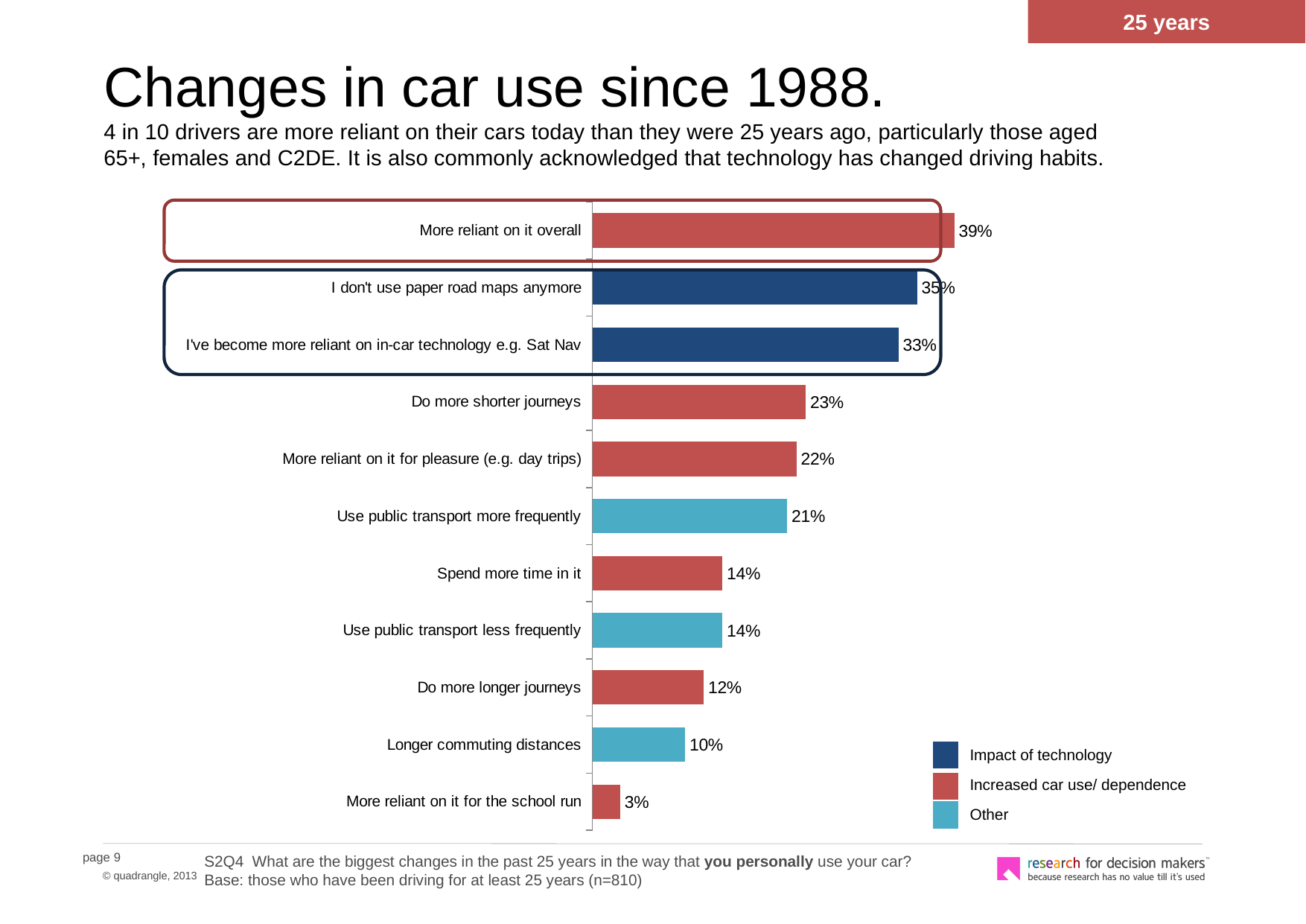

25 years
# Changes in car use since 1988. 4 in 10 drivers are more reliant on their cars today than they were 25 years ago, particularly those aged 65+, females and C2DE. It is also commonly acknowledged that technology has changed driving habits.

### Chart

| Category |  |
|---|---|
| More reliant on it for the school run | 0.030000000000000002 |
| Longer commuting distances | 0.1 |
| Do more longer journeys | 0.12000000000000002 |
| Use public transport less frequently | 0.14 |
| Spend more time in it | 0.14 |
| Use public transport more frequently | 0.21000000000000021 |
| More reliant on it for pleasure (e.g. day trips) | 0.22 |
| Do more shorter journeys | 0.23 |
| I've become more reliant on in-car technology e.g. Sat Nav | 0.33000000000000196 |
| I don't use paper road maps anymore | 0.3500000000000003 |
| More reliant on it overall | 0.3900000000000017 |

|  | Impact of technology |
| --- | --- |
|  | Increased car use/ dependence |
|  | Other |
S2Q4  What are the biggest changes in the past 25 years in the way that you personally use your car?
Base: those who have been driving for at least 25 years (n=810)